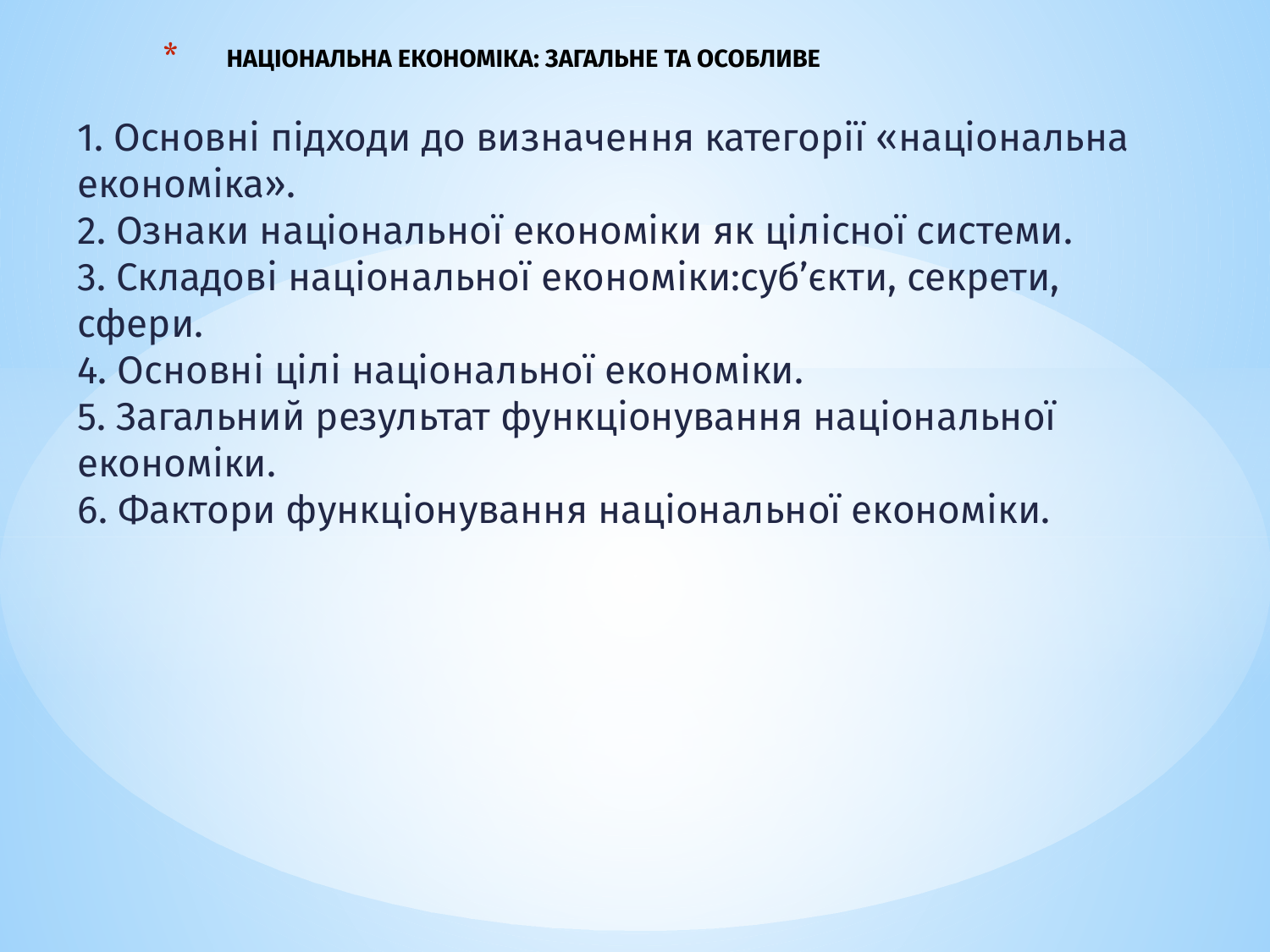

# НАЦІОНАЛЬНА ЕКОНОМІКА: ЗАГАЛЬНЕ ТА ОСОБЛИВЕ
1. Основні підходи до визначення категорії «національна економіка».
2. Ознаки національної економіки як цілісної системи.
3. Складові національної економіки:суб’єкти, секрети, сфери.
4. Основні цілі національної економіки.
5. Загальний результат функціонування національної економіки.
6. Фактори функціонування національної економіки.